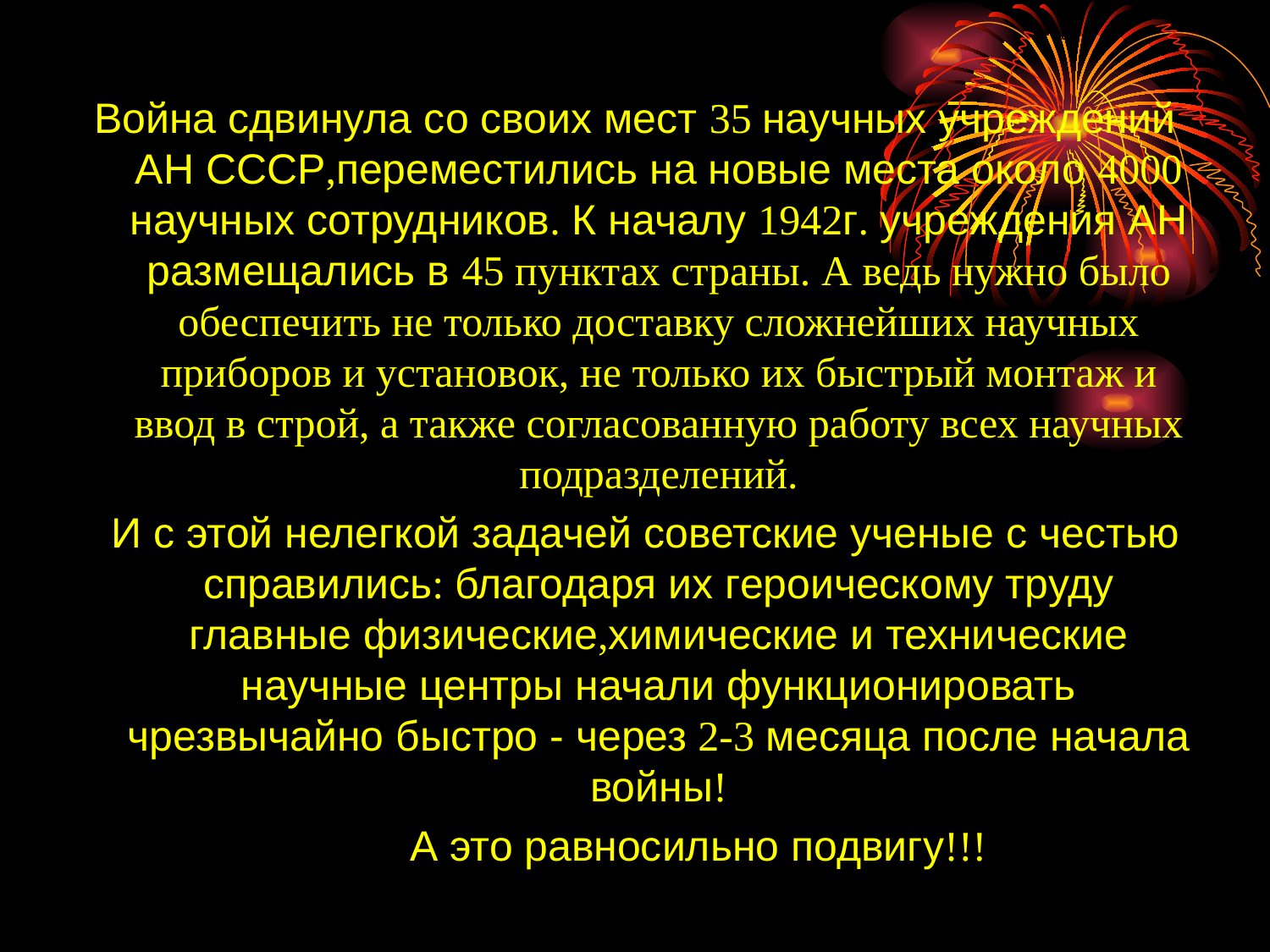

#
Война сдвинула со своих мест 35 научных учреждений АН СССР,переместились на новые места около 4000 научных сотрудников. К началу 1942г. учреждения АН размещались в 45 пунктах страны. А ведь нужно было обеспечить не только доставку сложнейших научных приборов и установок, не только их быстрый монтаж и ввод в строй, а также согласованную работу всех научных подразделений.
  И с этой нелегкой задачей советские ученые с честью справились: благодаря их героическому труду главные физические,химические и технические научные центры начали функционировать чрезвычайно быстро - через 2-3 месяца после начала войны!
            А это равносильно подвигу!!!